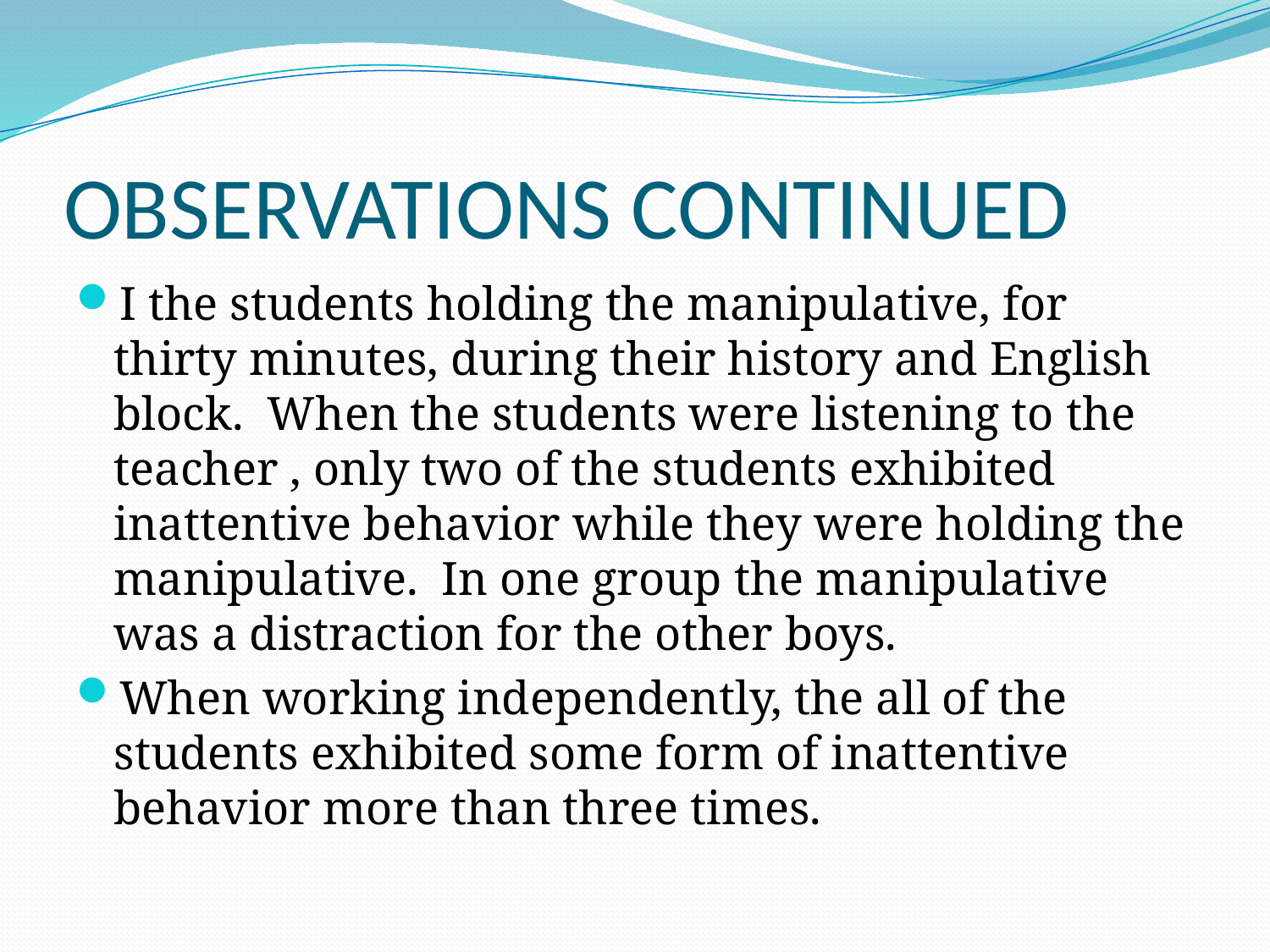

# OBSERVATIONS CONTINUED
I the students holding the manipulative, for thirty minutes, during their history and English block.  When the students were listening to the teacher , only two of the students exhibited inattentive behavior while they were holding the manipulative.  In one group the manipulative was a distraction for the other boys.
When working independently, the all of the students exhibited some form of inattentive behavior more than three times.